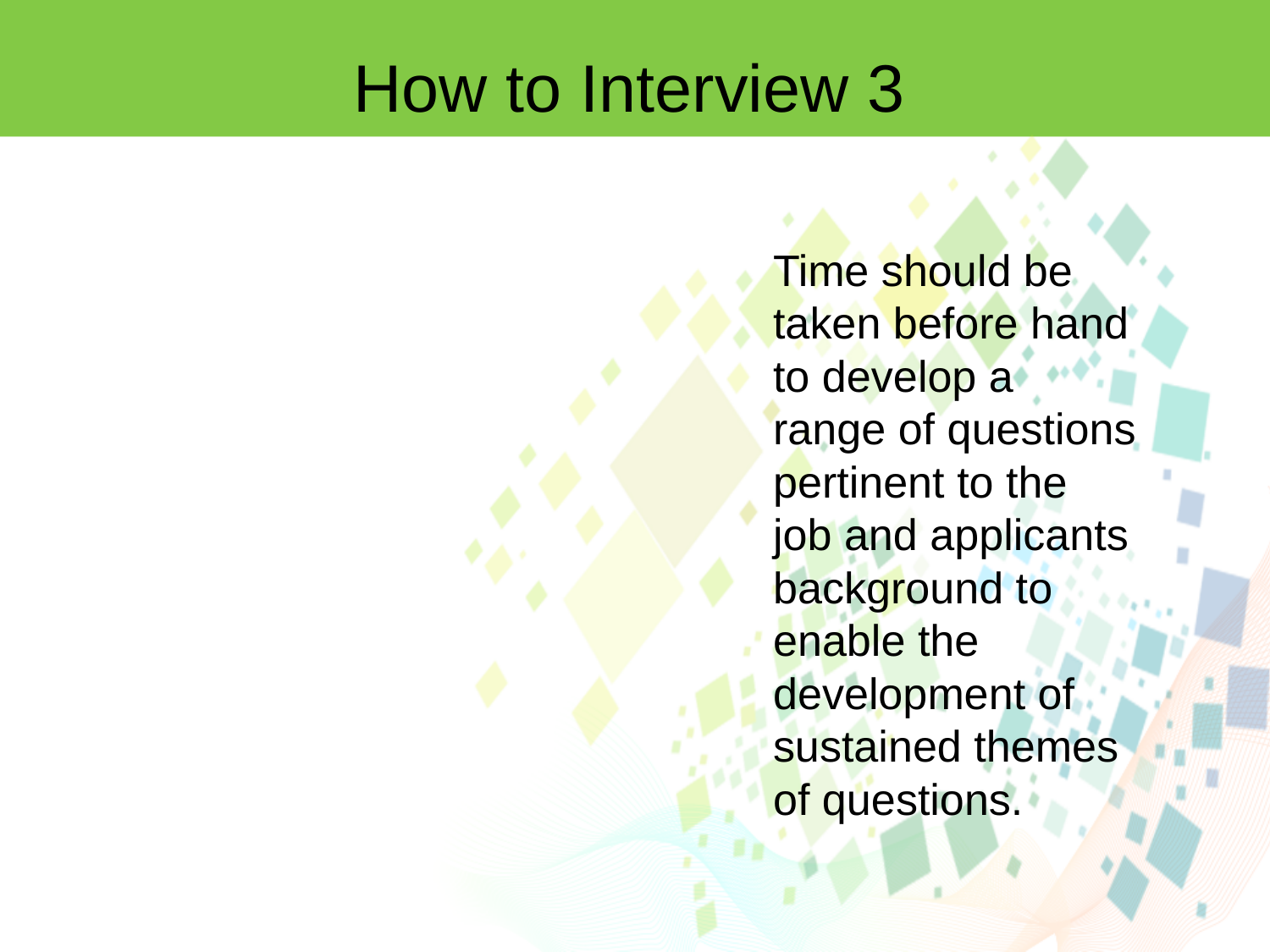

How to Interview 3
Time should be taken before hand to develop a range of questions pertinent to the job and applicants background to enable the development of sustained themes of questions.